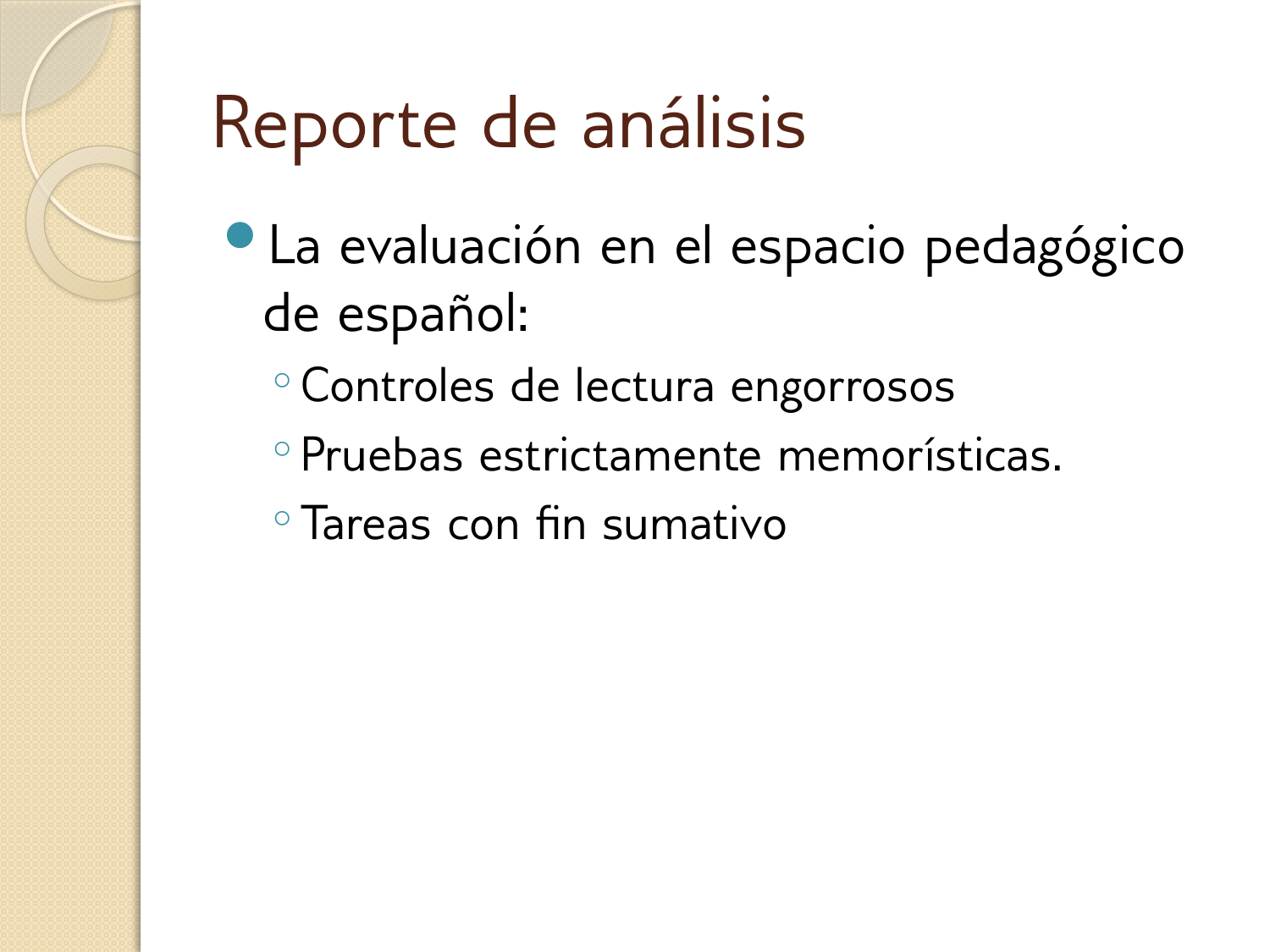

# Reporte de análisis
La evaluación en el espacio pedagógico de español:
Controles de lectura engorrosos
Pruebas estrictamente memorísticas.
Tareas con fin sumativo